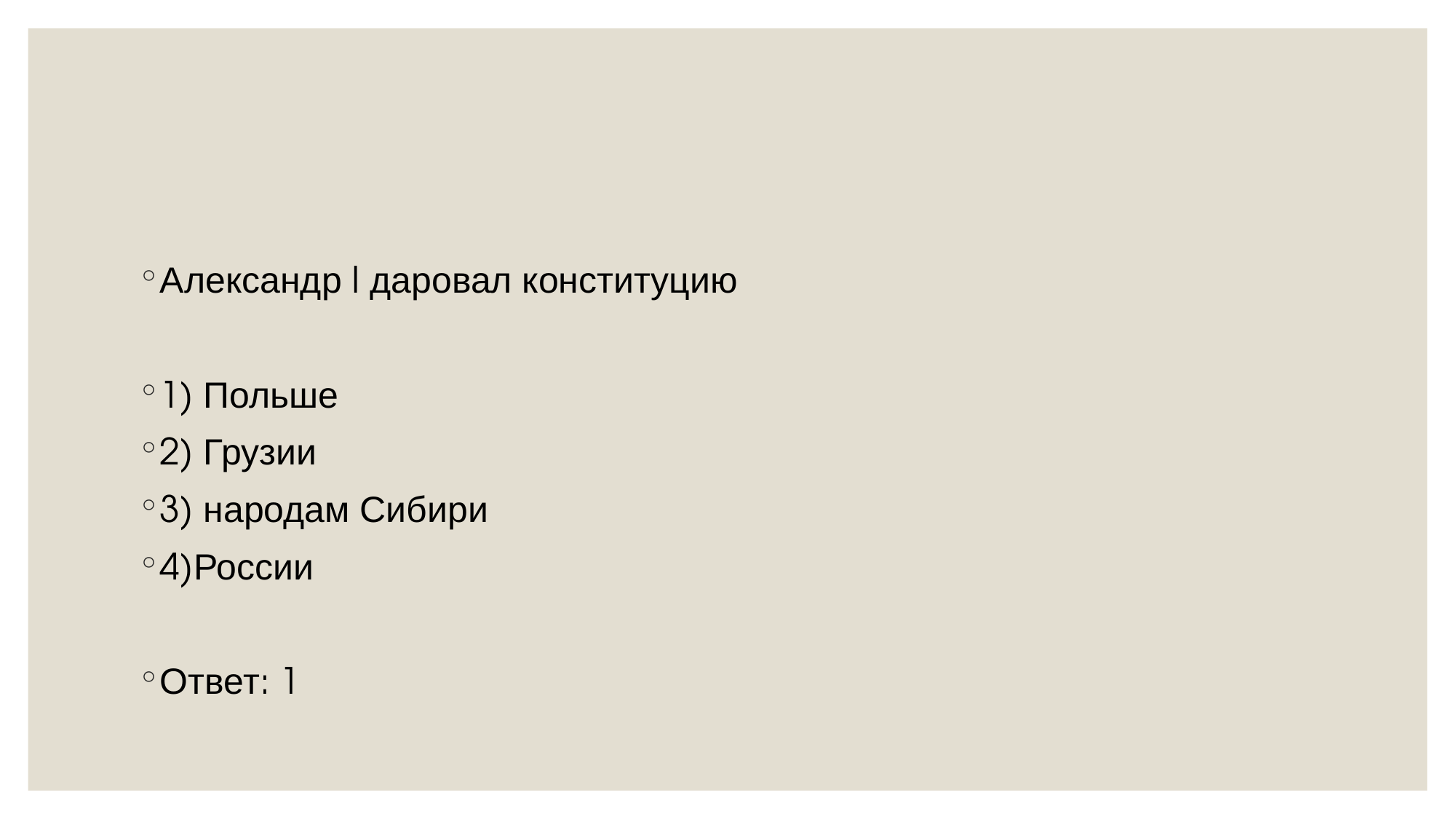

#
Александр I даровал конституцию

1) Польше
2) Грузии
3) народам Сибири
4)России

Ответ: 1